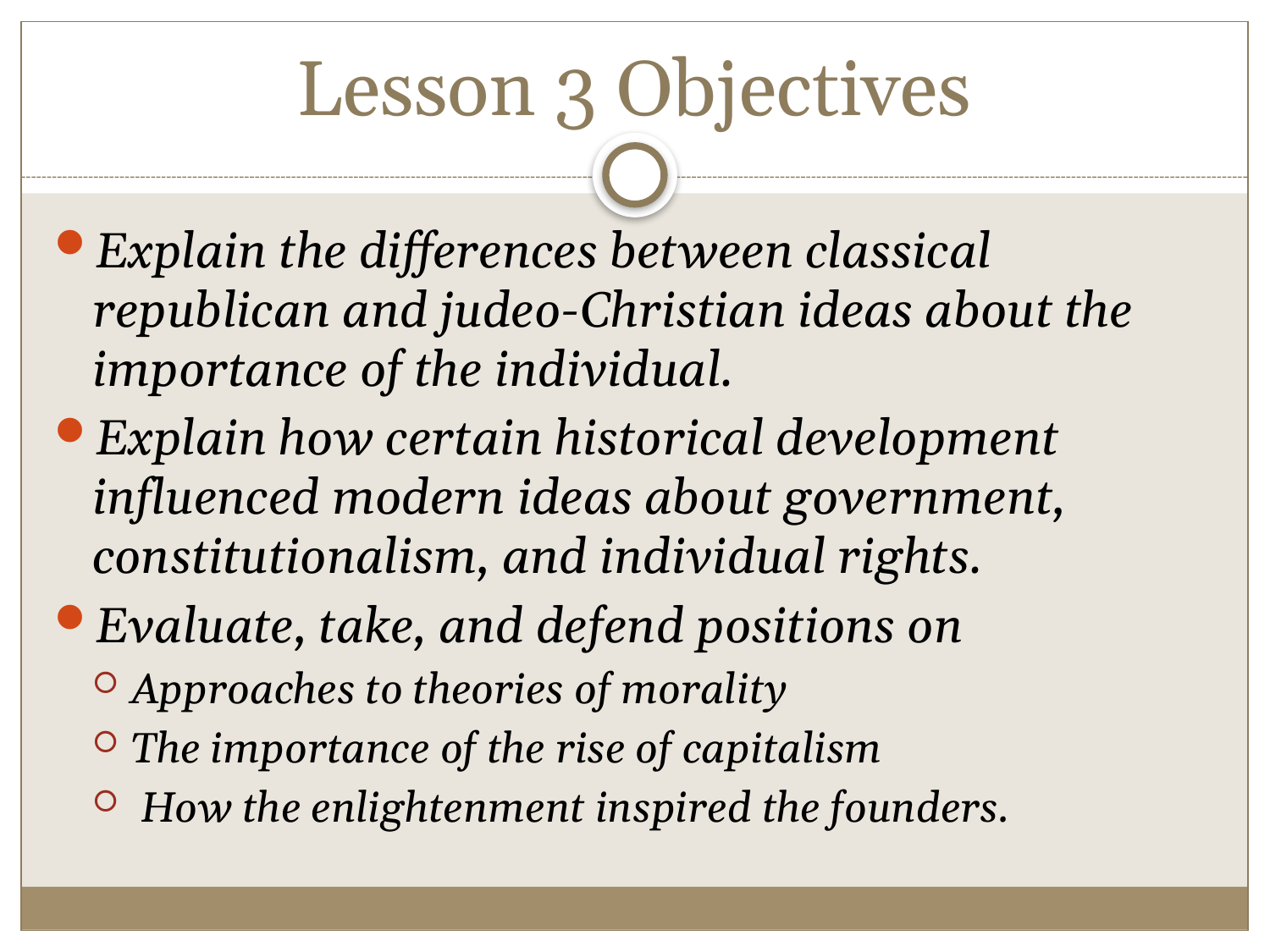

# Lesson 3 Objectives
Explain the differences between classical republican and judeo-Christian ideas about the importance of the individual.
Explain how certain historical development influenced modern ideas about government, constitutionalism, and individual rights.
Evaluate, take, and defend positions on
Approaches to theories of morality
The importance of the rise of capitalism
 How the enlightenment inspired the founders.